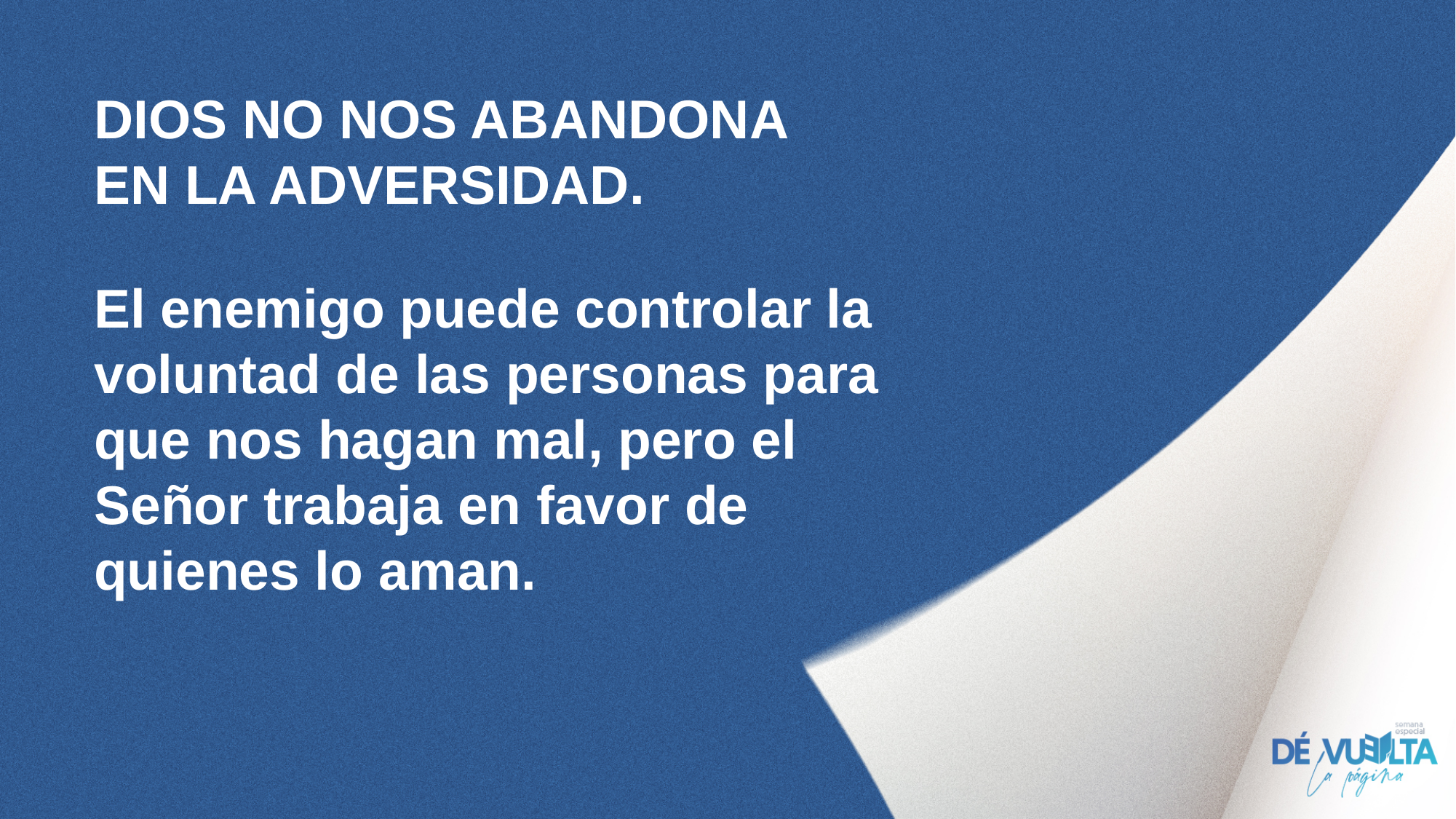

DIOS NO NOS ABANDONA  EN LA ADVERSIDAD.

El enemigo puede controlar la voluntad de las personas para que nos hagan mal, pero el Señor trabaja en favor de quienes lo aman.